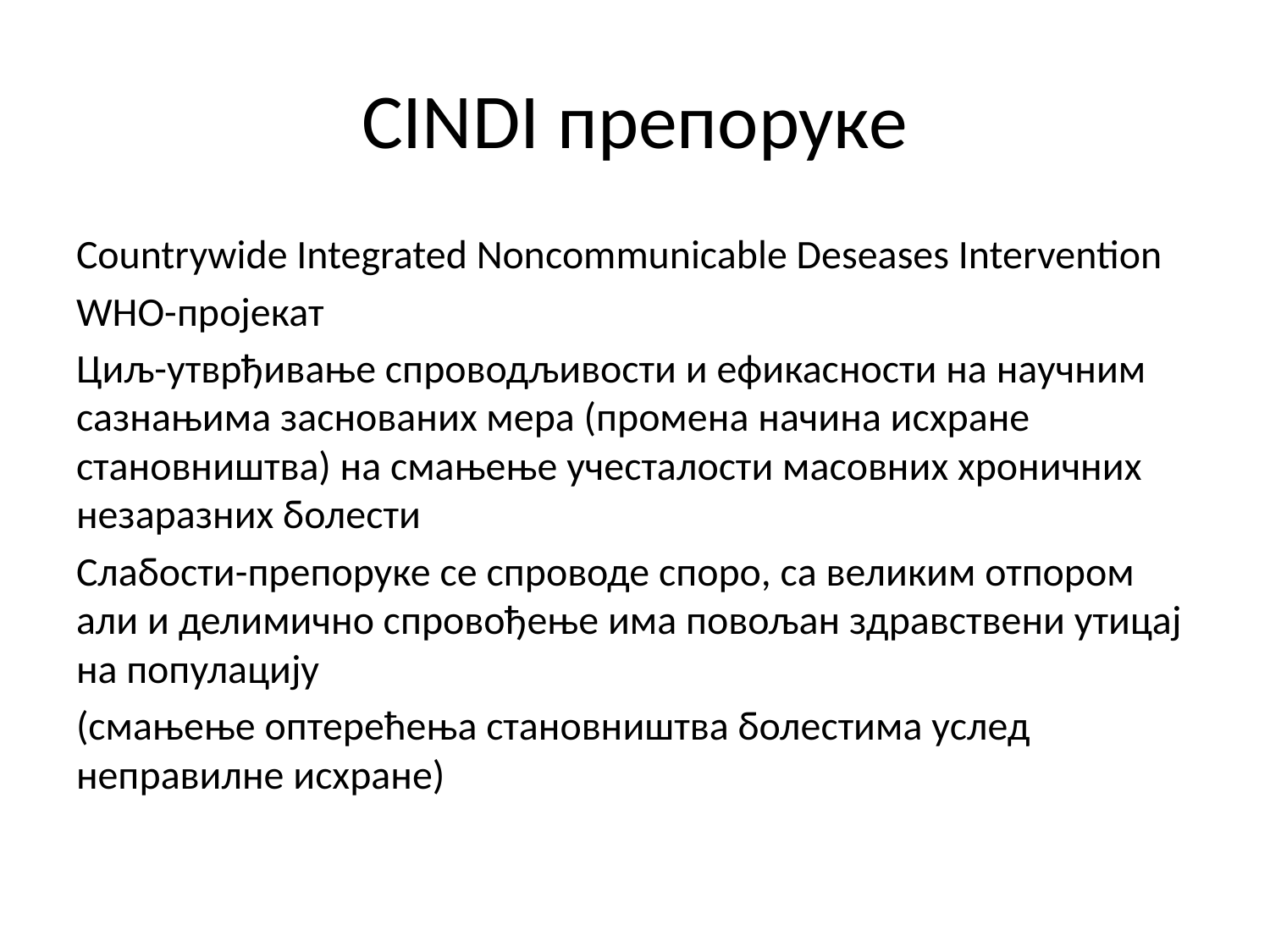

# CINDI препоруке
Countrywide Integrated Noncommunicable Deseases Intervention
WHO-пројекат
Циљ-утврђивање спроводљивости и ефикасности на научним сазнањима заснованих мера (промена начина исхране становништва) на смањење учесталости масовних хроничних незаразних болести
Слабости-препоруке се спроводе споро, са великим отпором али и делимично спровођење има повољан здравствени утицај на популацију
(смањење оптерећења становништва болестима услед неправилне исхране)